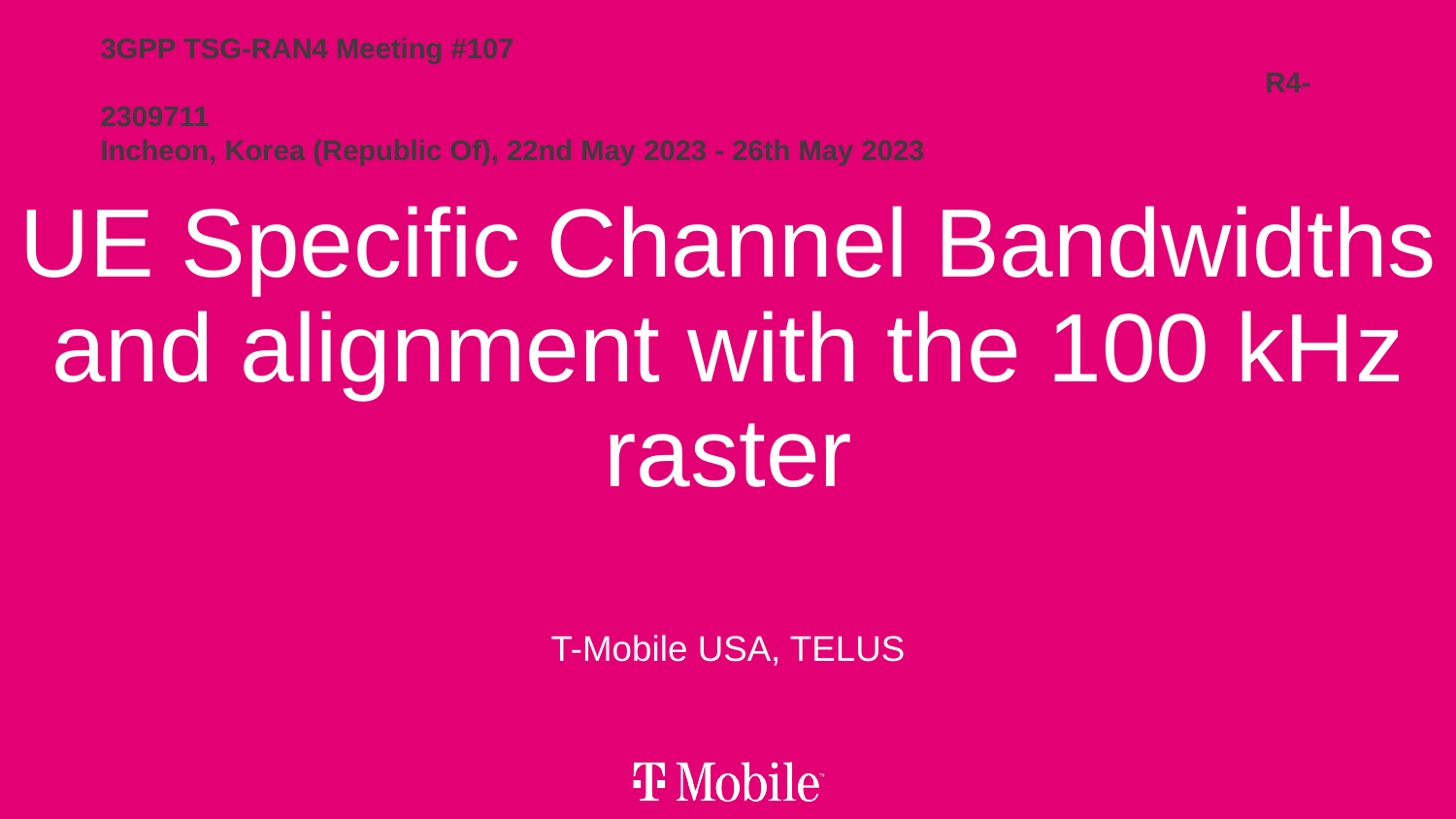

3GPP TSG-RAN4 Meeting #107														R4-2309711
Incheon, Korea (Republic Of), 22nd May 2023 - 26th May 2023
# UE Specific Channel Bandwidths and alignment with the 100 kHz raster
T-Mobile USA, TELUS